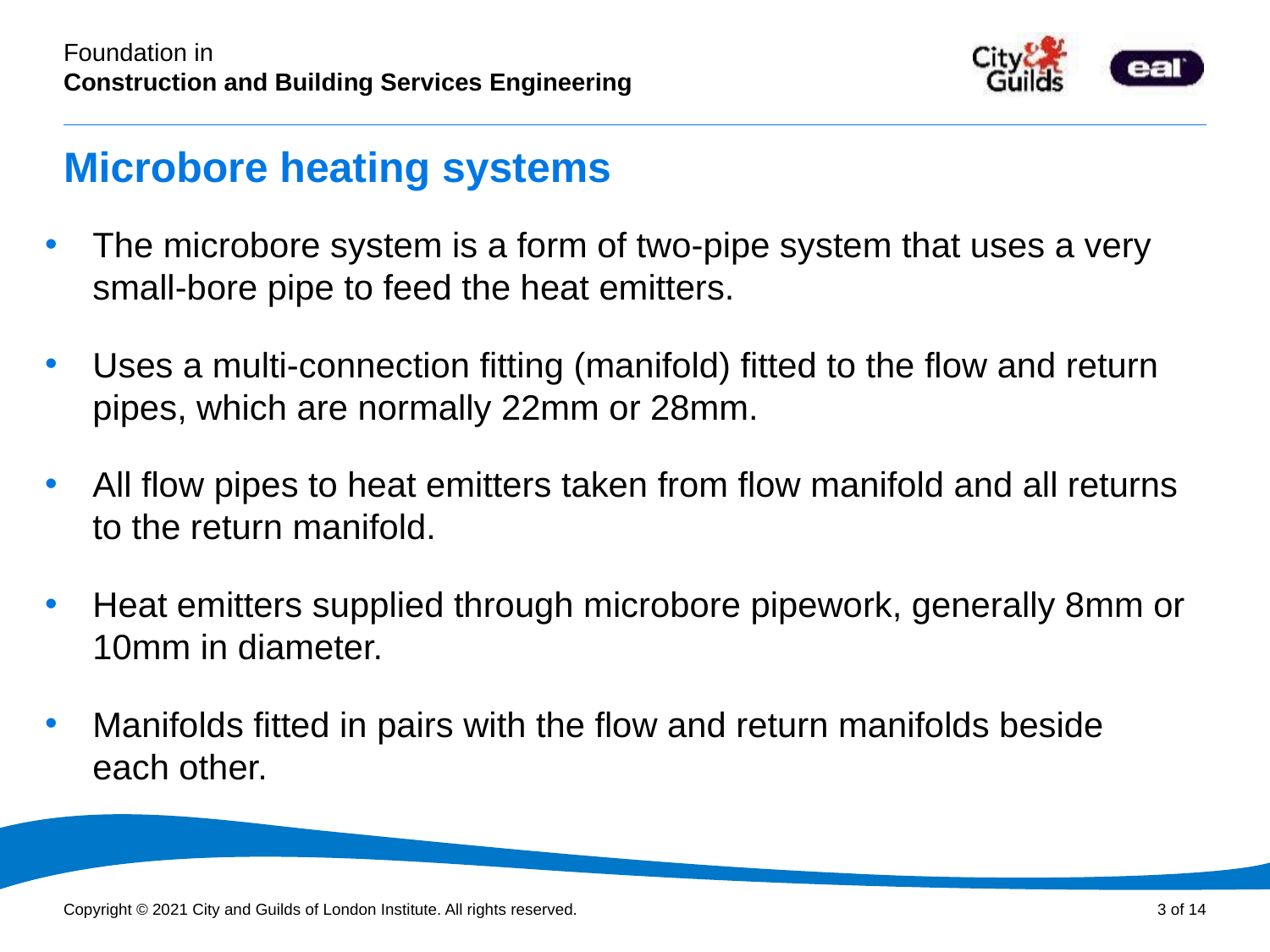

# Microbore heating systems
The microbore system is a form of two-pipe system that uses a very small-bore pipe to feed the heat emitters.
Uses a multi-connection fitting (manifold) fitted to the flow and return pipes, which are normally 22mm or 28mm.
All flow pipes to heat emitters taken from flow manifold and all returns to the return manifold.
Heat emitters supplied through microbore pipework, generally 8mm or 10mm in diameter.
Manifolds fitted in pairs with the flow and return manifolds beside each other.